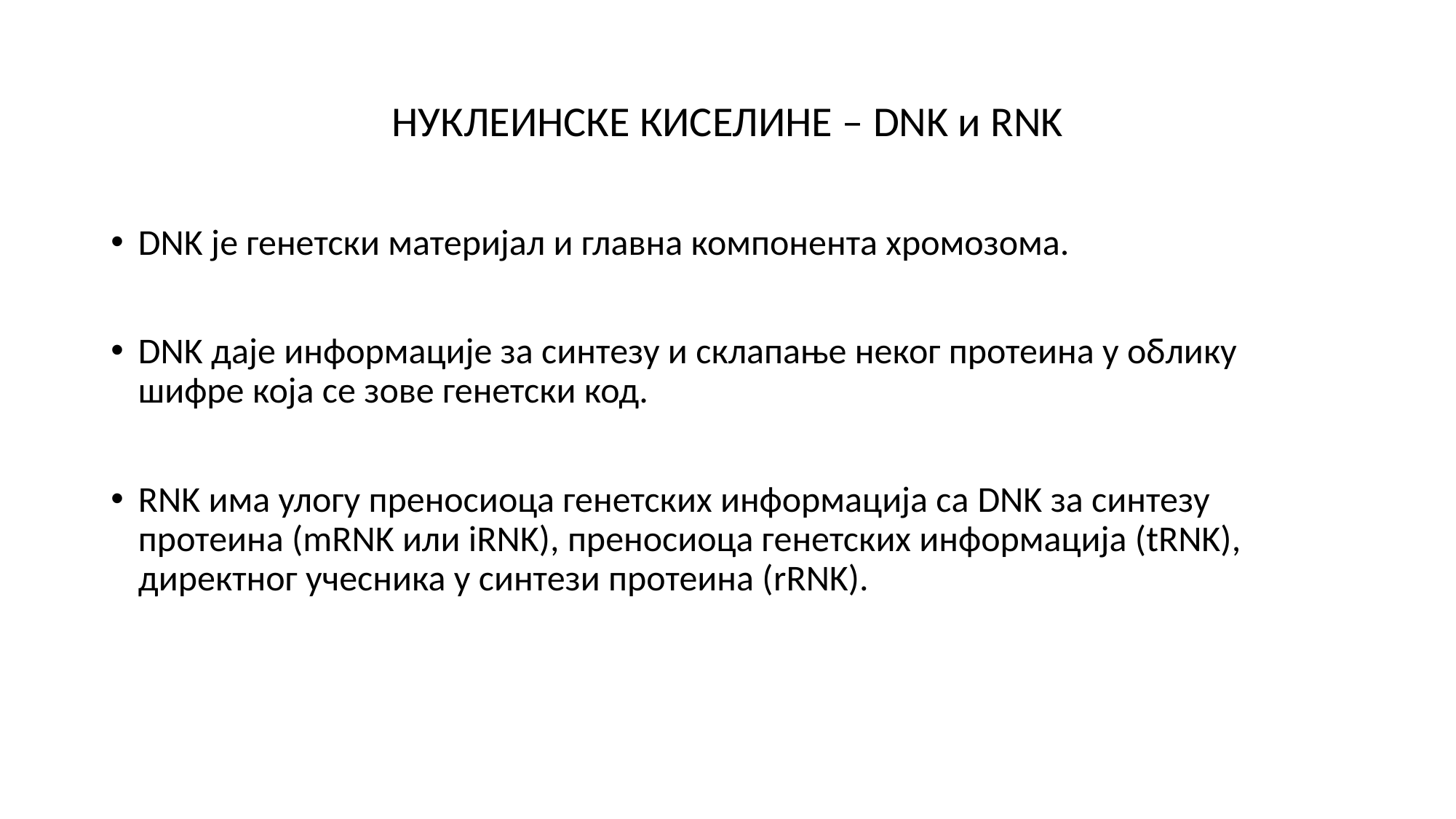

# НУКЛЕИНСКЕ КИСЕЛИНЕ – DNK и RNK
DNK је генетски материјал и главна компонента хромозома.

DNK даје информације за синтезу и склапање неког протеина у облику шифре која се зове генетски код.

RNK има улогу преносиоца генетских информација са DNK за синтезу протеина (mRNK или iRNK), преносиоца генетских информација (tRNK), директног учесника у синтези протеина (rRNK).